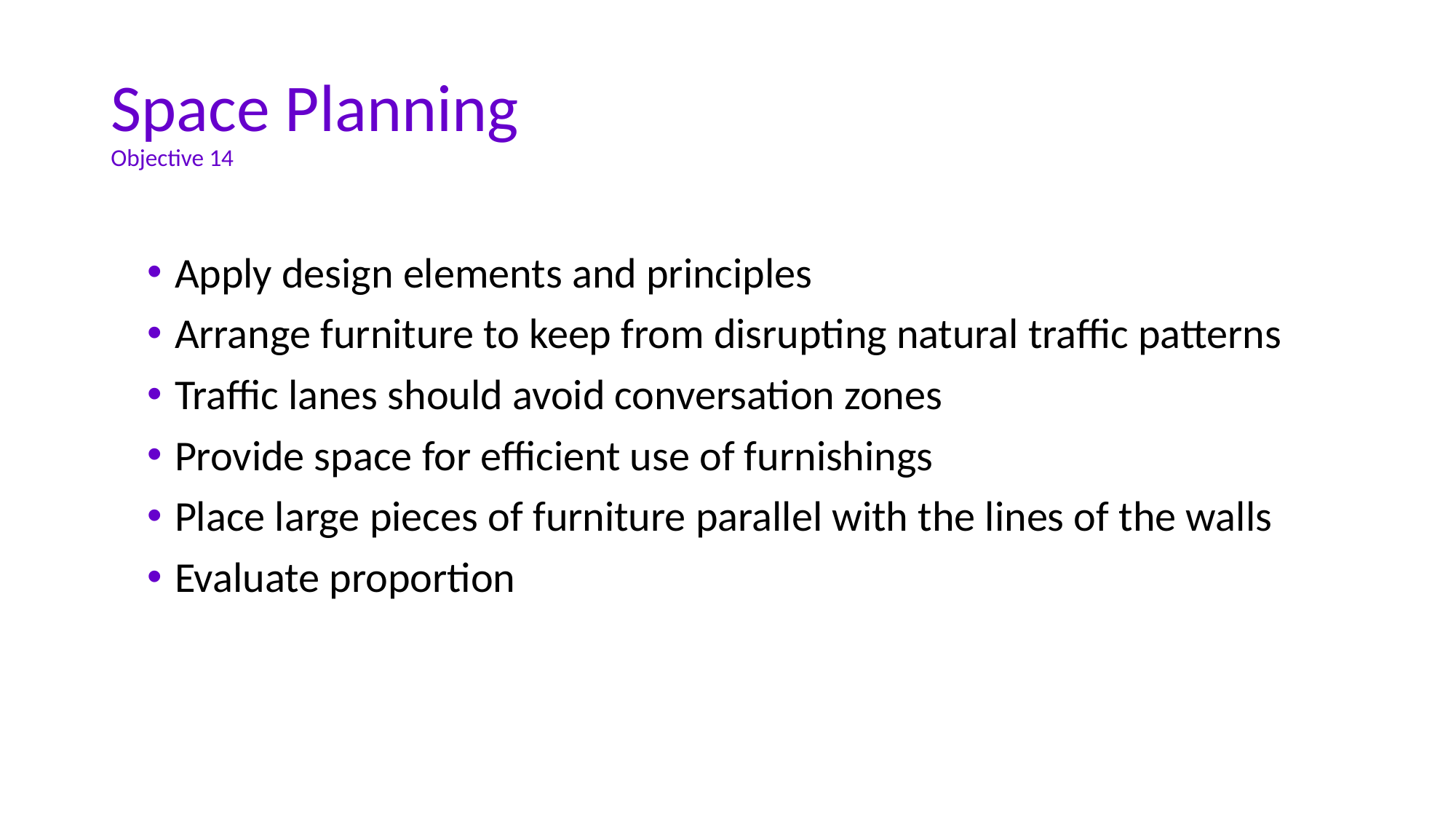

# Space Planning Objective 14
Apply design elements and principles
Arrange furniture to keep from disrupting natural traffic patterns
Traffic lanes should avoid conversation zones
Provide space for efficient use of furnishings
Place large pieces of furniture parallel with the lines of the walls
Evaluate proportion